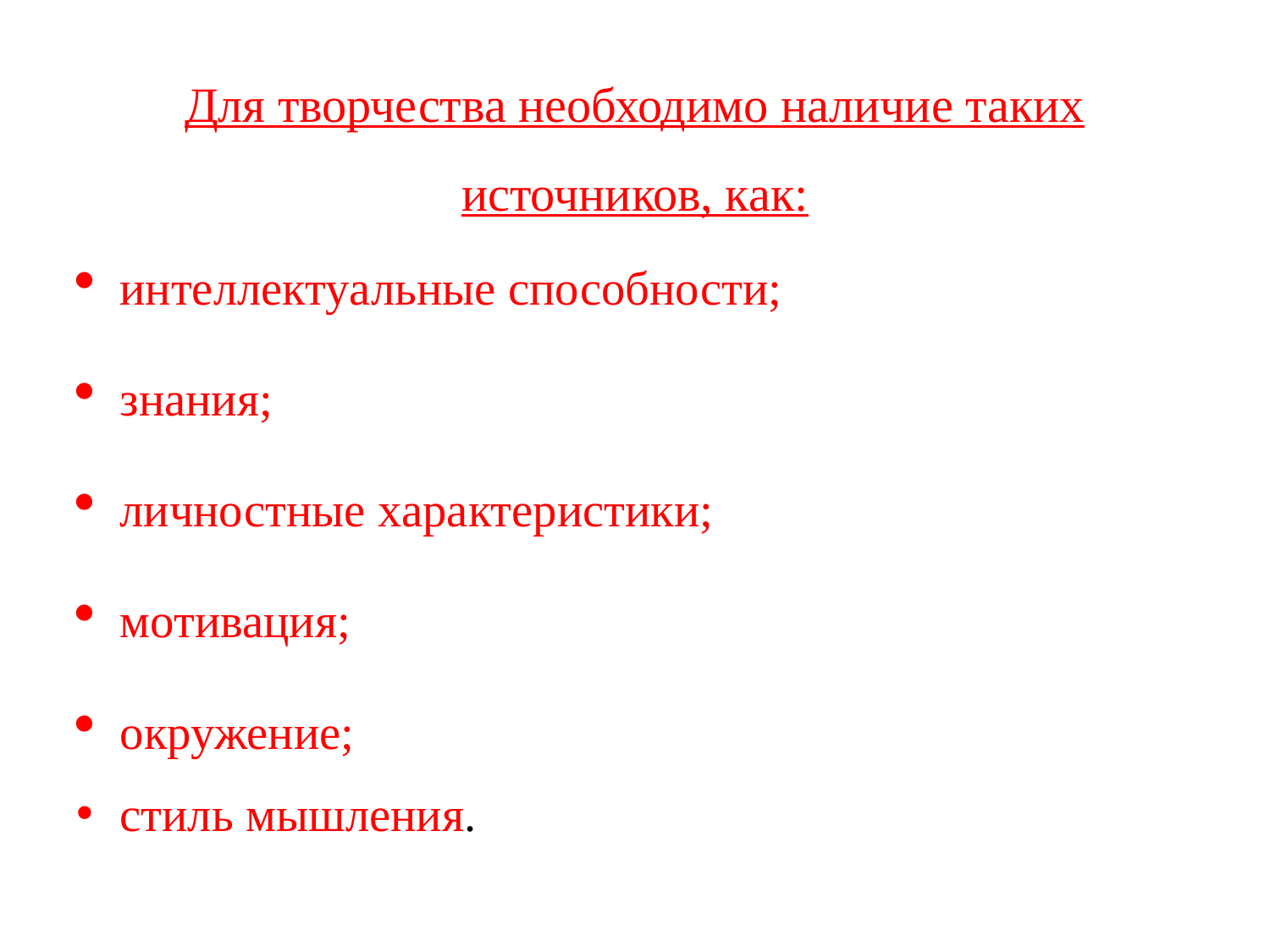

# Для творчества необходимо наличие таких источников, как:
интеллектуальные способности;
знания;
личностные характеристики;
мотивация;
окружение;
стиль мышления.